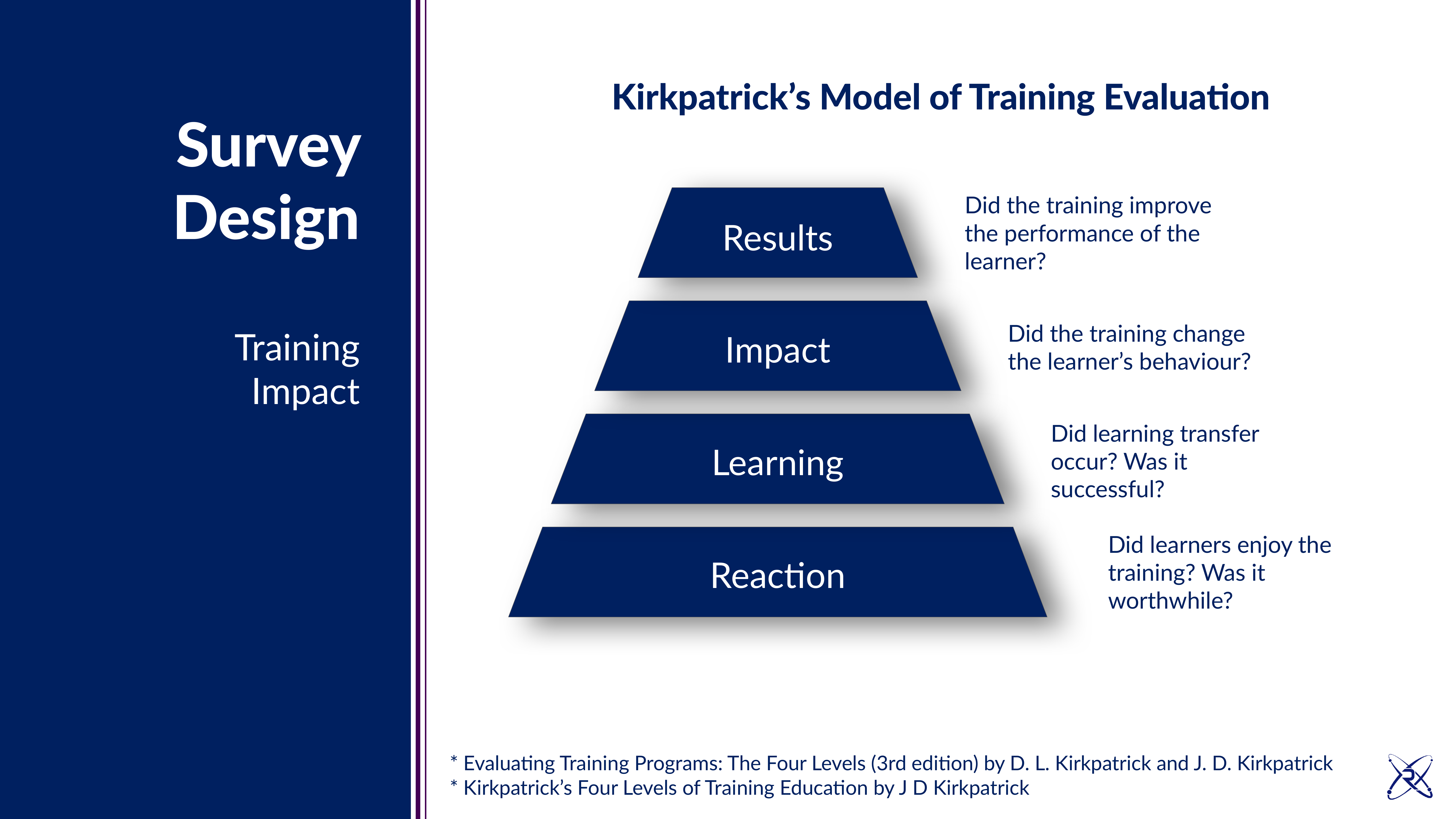

Kirkpatrick’s Model of Training Evaluation
Survey Design

Training
Impact
Did the training improve the performance of the learner?
Results
Impact
Did the training change the learner’s behaviour?
Learning
Did learning transfer occur? Was it successful?
Did learners enjoy the training? Was it worthwhile?
Reaction
* Evaluating Training Programs: The Four Levels (3rd edition) by D. L. Kirkpatrick and J. D. Kirkpatrick
* Kirkpatrick’s Four Levels of Training Education by J D Kirkpatrick